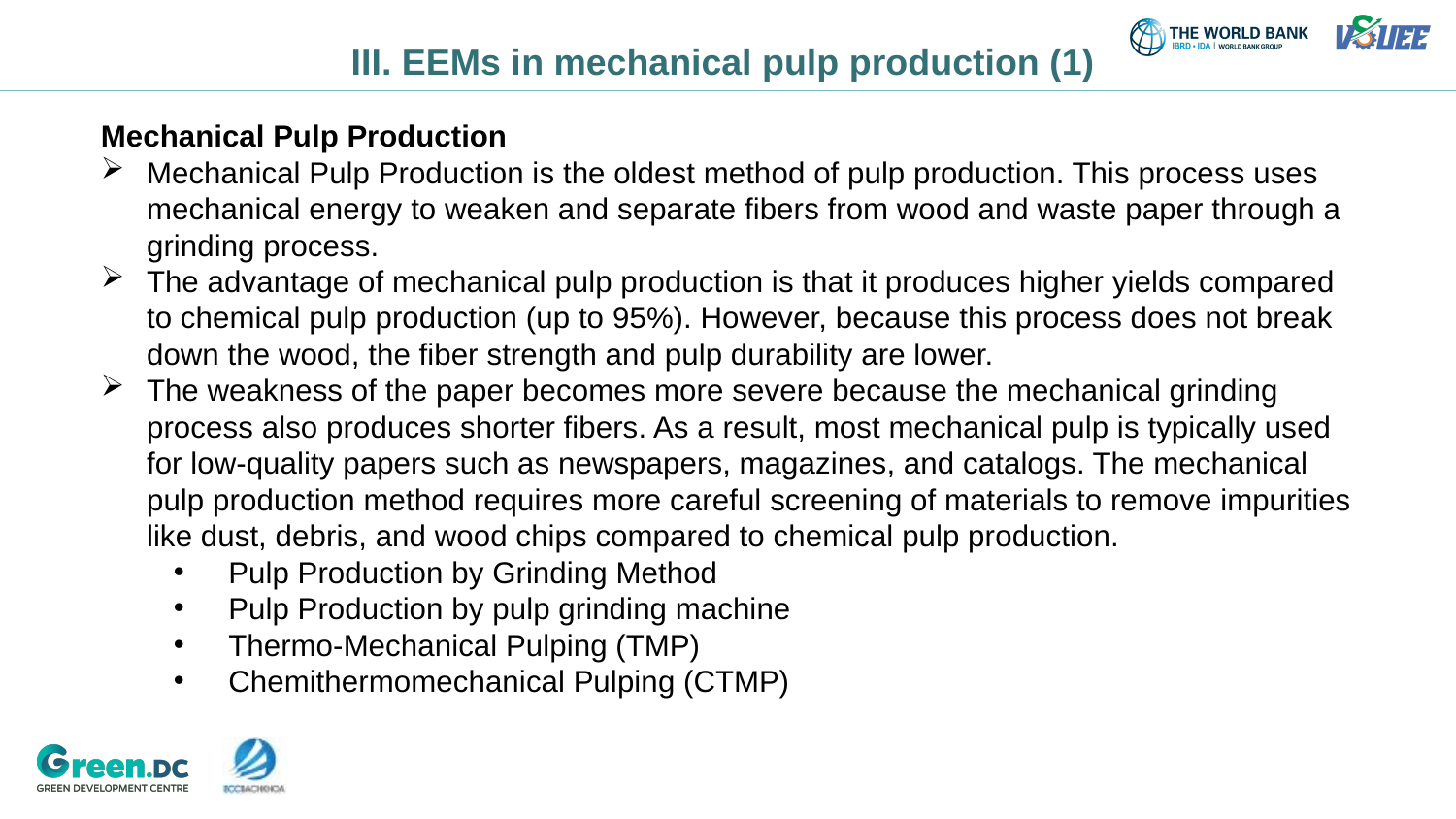

# III. EEMs in mechanical pulp production (1)
Mechanical Pulp Production
Mechanical Pulp Production is the oldest method of pulp production. This process uses mechanical energy to weaken and separate fibers from wood and waste paper through a grinding process.
The advantage of mechanical pulp production is that it produces higher yields compared to chemical pulp production (up to 95%). However, because this process does not break down the wood, the fiber strength and pulp durability are lower.
The weakness of the paper becomes more severe because the mechanical grinding process also produces shorter fibers. As a result, most mechanical pulp is typically used for low-quality papers such as newspapers, magazines, and catalogs. The mechanical pulp production method requires more careful screening of materials to remove impurities like dust, debris, and wood chips compared to chemical pulp production.
Pulp Production by Grinding Method
Pulp Production by pulp grinding machine
Thermo-Mechanical Pulping (TMP)
Chemithermomechanical Pulping (CTMP)